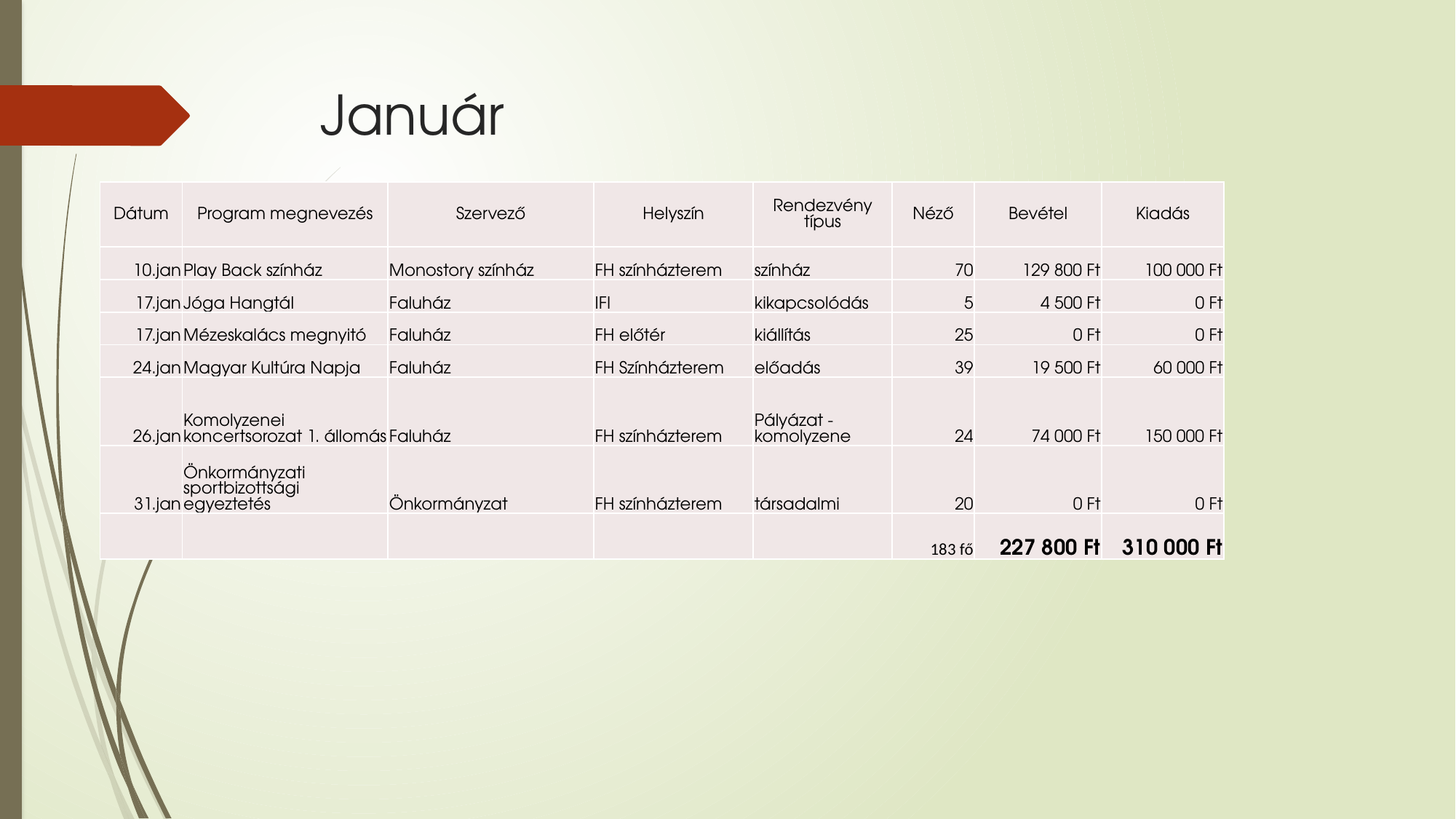

# Január
| Dátum | Program megnevezés | Szervező | Helyszín | Rendezvény típus | Néző | Bevétel | Kiadás |
| --- | --- | --- | --- | --- | --- | --- | --- |
| 10.jan | Play Back színház | Monostory színház | FH színházterem | színház | 70 | 129 800 Ft | 100 000 Ft |
| 17.jan | Jóga Hangtál | Faluház | IFI | kikapcsolódás | 5 | 4 500 Ft | 0 Ft |
| 17.jan | Mézeskalács megnyitó | Faluház | FH előtér | kiállítás | 25 | 0 Ft | 0 Ft |
| 24.jan | Magyar Kultúra Napja | Faluház | FH Színházterem | előadás | 39 | 19 500 Ft | 60 000 Ft |
| 26.jan | Komolyzenei koncertsorozat 1. állomás | Faluház | FH színházterem | Pályázat -komolyzene | 24 | 74 000 Ft | 150 000 Ft |
| 31.jan | Önkormányzati sportbizottsági egyeztetés | Önkormányzat | FH színházterem | társadalmi | 20 | 0 Ft | 0 Ft |
|  |  |  |  |  | 183 fő | 227 800 Ft | 310 000 Ft |